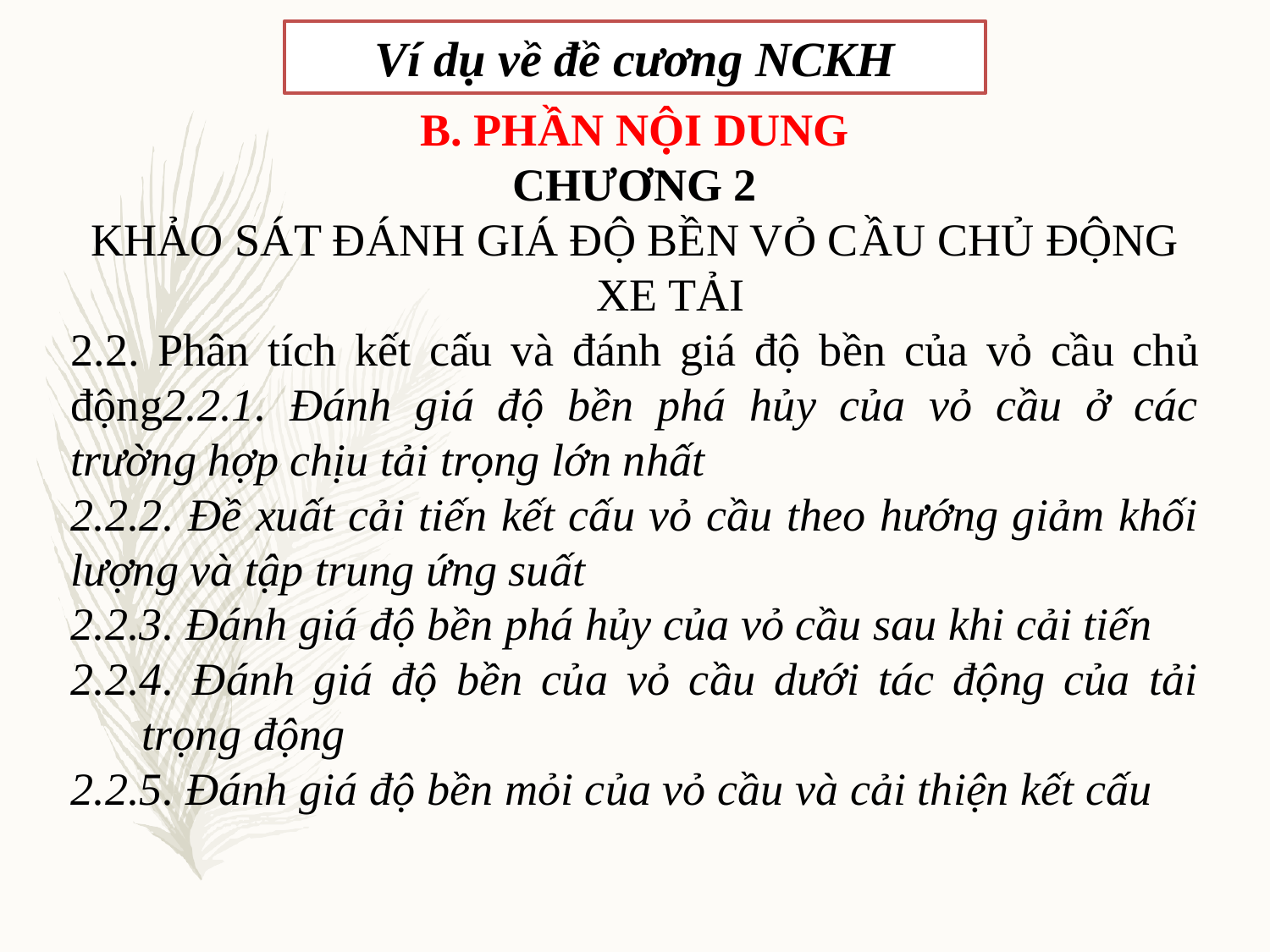

Ví dụ về đề cương NCKH
B. PHẦN NỘI DUNG
CHƯƠNG 2
KHẢO SÁT ĐÁNH GIÁ ĐỘ BỀN VỎ CẦU CHỦ ĐỘNG XE TẢI
2.2. Phân tích kết cấu và đánh giá độ bền của vỏ cầu chủ động2.2.1. Đánh giá độ bền phá hủy của vỏ cầu ở các trường hợp chịu tải trọng lớn nhất
2.2.2. Đề xuất cải tiến kết cấu vỏ cầu theo hướng giảm khối lượng và tập trung ứng suất
2.2.3. Đánh giá độ bền phá hủy của vỏ cầu sau khi cải tiến
2.2.4. Đánh giá độ bền của vỏ cầu dưới tác động của tải trọng động
2.2.5. Đánh giá độ bền mỏi của vỏ cầu và cải thiện kết cấu